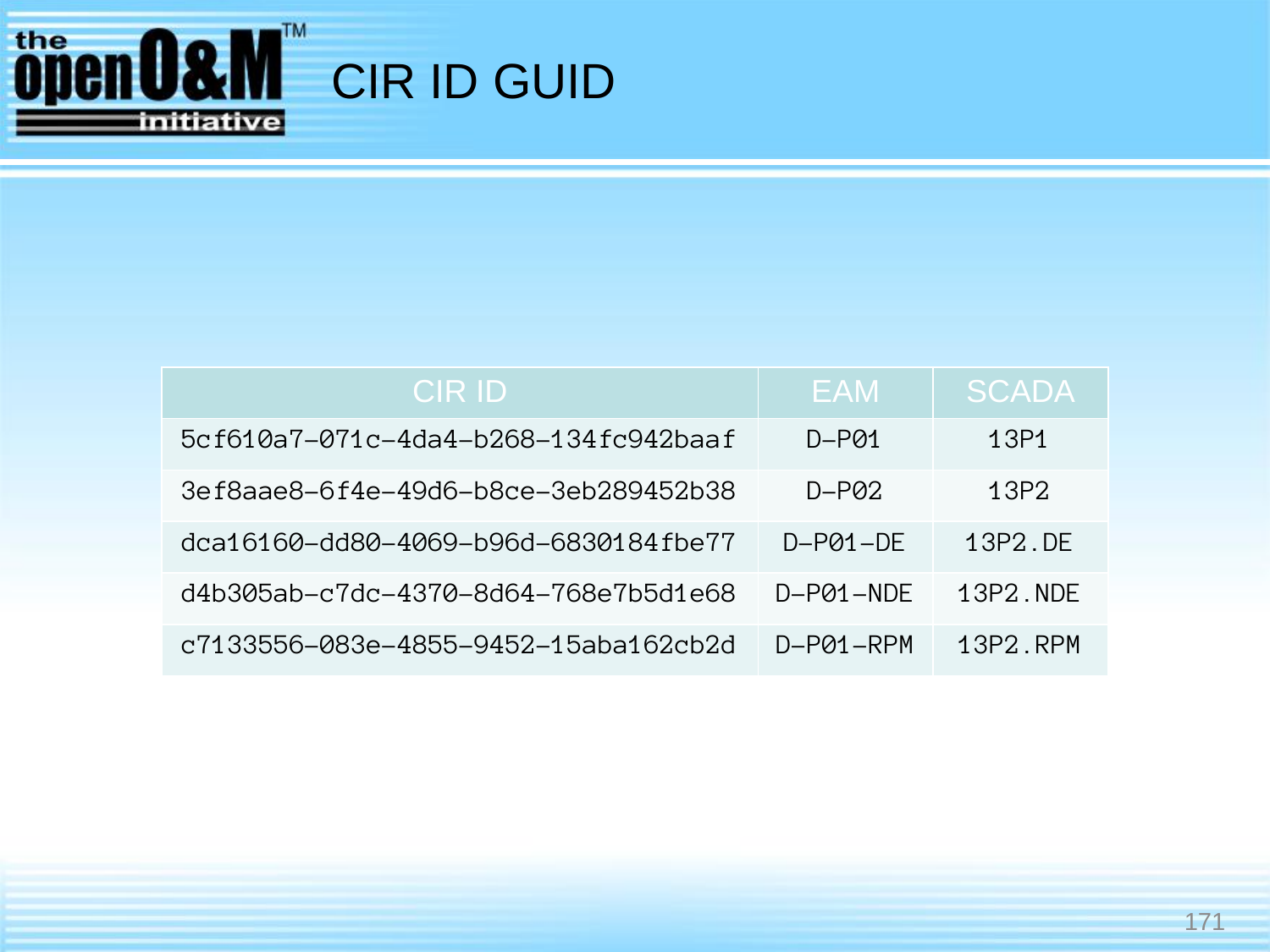

# CIR ID GUID
| CIR ID | EAM | SCADA |
| --- | --- | --- |
| 5cf610a7-071c-4da4-b268-134fc942baaf | D-P01 | 13P1 |
| 3ef8aae8-6f4e-49d6-b8ce-3eb289452b38 | D-P02 | 13P2 |
| dca16160-dd80-4069-b96d-6830184fbe77 | D-P01-DE | 13P2.DE |
| d4b305ab-c7dc-4370-8d64-768e7b5d1e68 | D-P01-NDE | 13P2.NDE |
| c7133556-083e-4855-9452-15aba162cb2d | D-P01-RPM | 13P2.RPM |
171